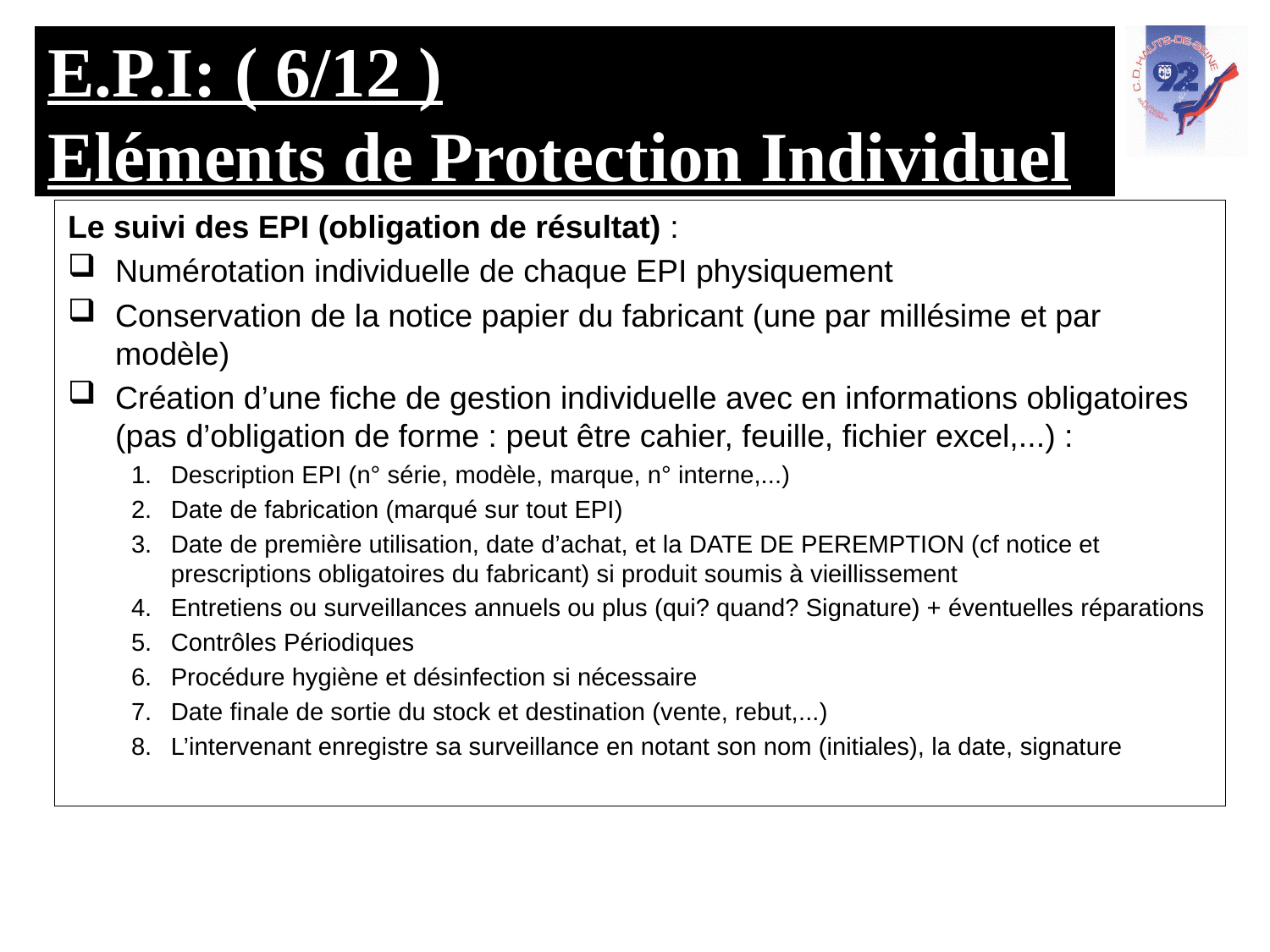

# E.P.I: ( 6/12 ) Eléments de Protection Individuel
Le suivi des EPI (obligation de résultat) :
Numérotation individuelle de chaque EPI physiquement
Conservation de la notice papier du fabricant (une par millésime et par modèle)
Création d’une fiche de gestion individuelle avec en informations obligatoires (pas d’obligation de forme : peut être cahier, feuille, fichier excel,...) :
Description EPI (n° série, modèle, marque, n° interne,...)
Date de fabrication (marqué sur tout EPI)
Date de première utilisation, date d’achat, et la DATE DE PEREMPTION (cf notice et prescriptions obligatoires du fabricant) si produit soumis à vieillissement
Entretiens ou surveillances annuels ou plus (qui? quand? Signature) + éventuelles réparations
Contrôles Périodiques
Procédure hygiène et désinfection si nécessaire
Date finale de sortie du stock et destination (vente, rebut,...)
L’intervenant enregistre sa surveillance en notant son nom (initiales), la date, signature